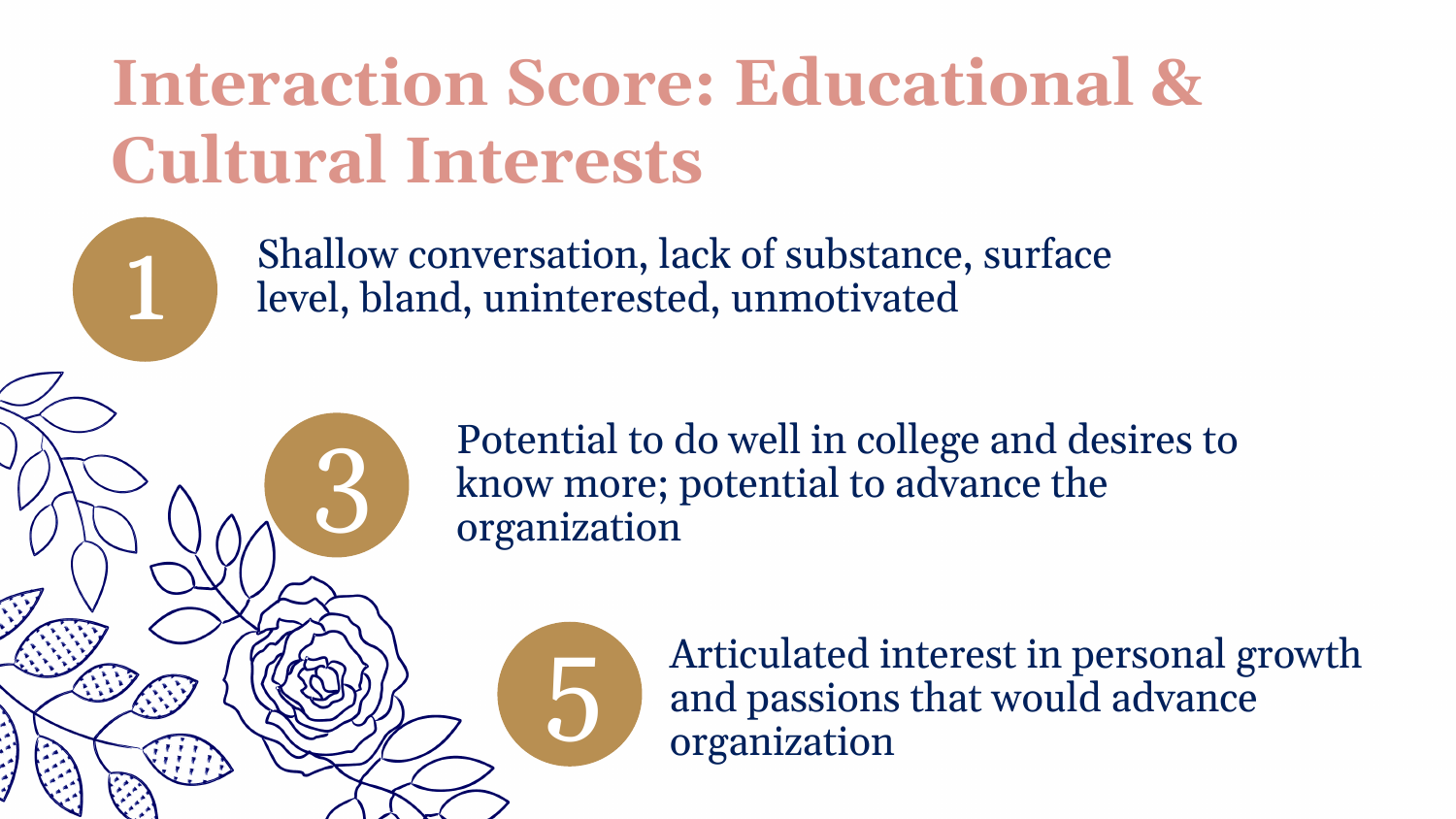

Interaction Score: Educational & Cultural Interests
1

Shallow conversation, lack of substance, surface level, bland, uninterested, unmotivated
3
Potential to do well in college and desires to know more; potential to advance the organization

5

Articulated interest in personal growth and passions that would advance organization